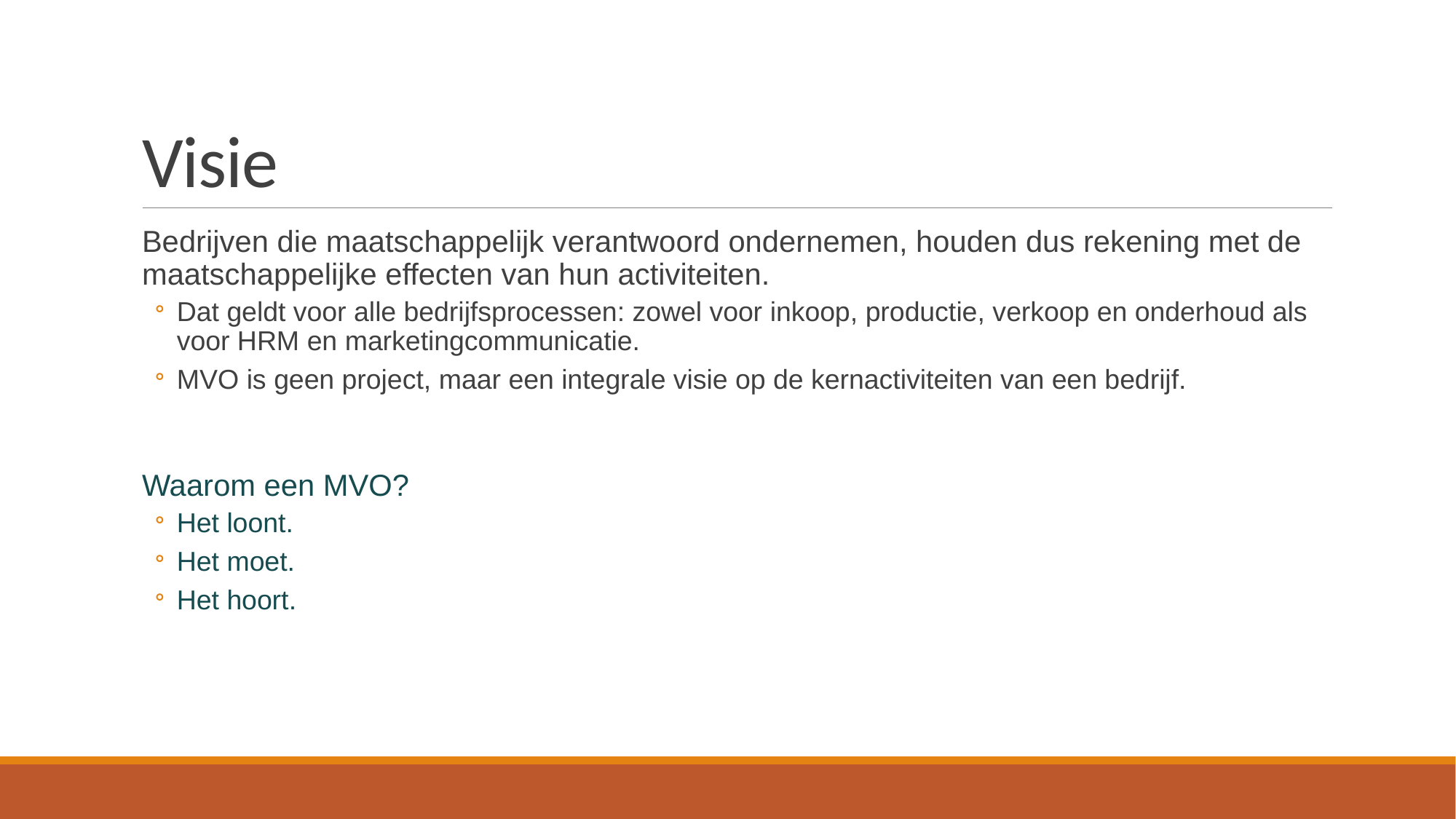

# Visie
Bedrijven die maatschappelijk verantwoord ondernemen, houden dus rekening met de maatschappelijke effecten van hun activiteiten.
Dat geldt voor alle bedrijfsprocessen: zowel voor inkoop, productie, verkoop en onderhoud als voor HRM en marketingcommunicatie.
MVO is geen project, maar een integrale visie op de kernactiviteiten van een bedrijf.

Waarom een MVO?
Het loont.
Het moet.
Het hoort.